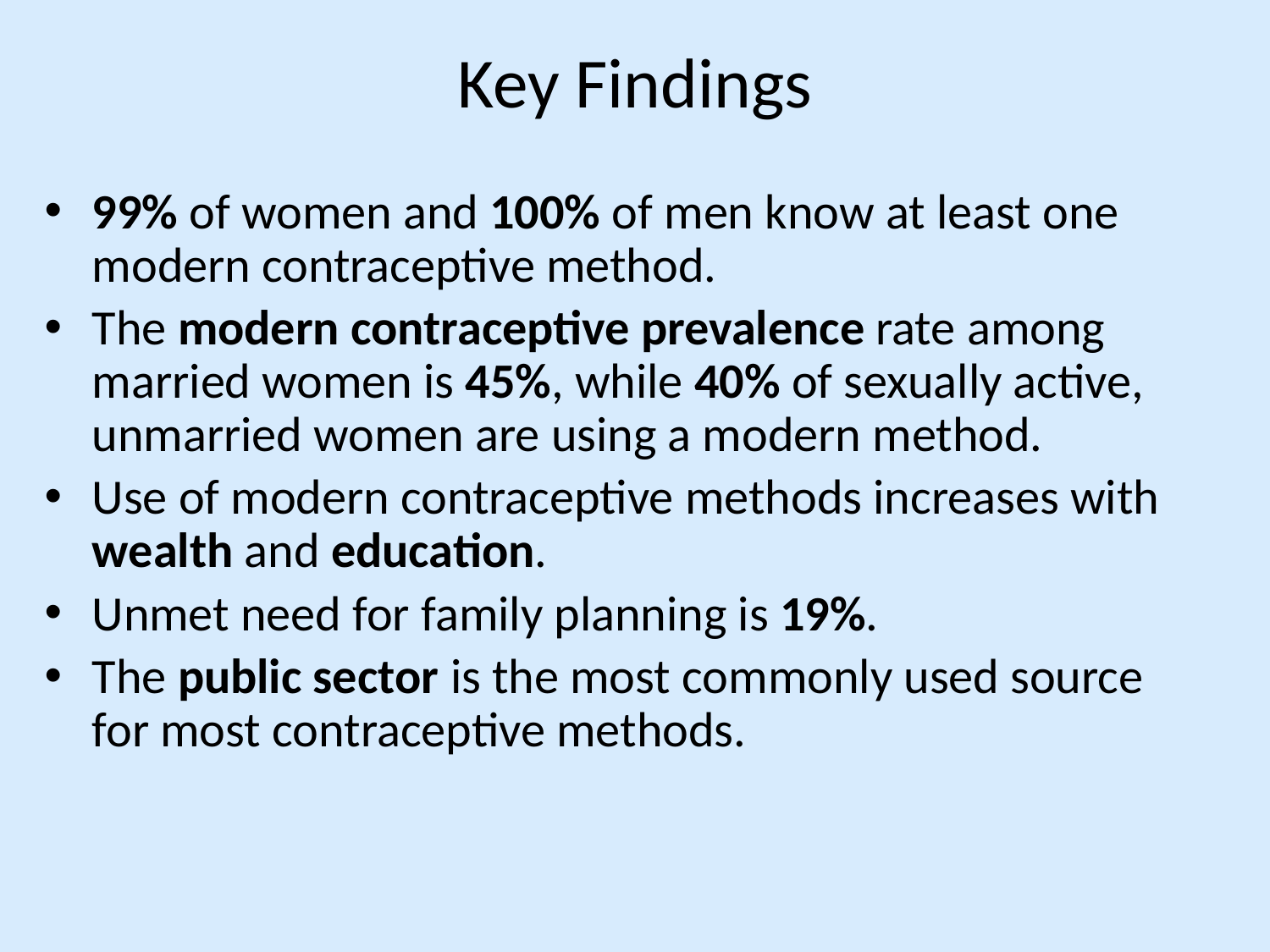

# Key Findings
99% of women and 100% of men know at least one modern contraceptive method.
The modern contraceptive prevalence rate among married women is 45%, while 40% of sexually active, unmarried women are using a modern method.
Use of modern contraceptive methods increases with wealth and education.
Unmet need for family planning is 19%.
The public sector is the most commonly used source for most contraceptive methods.